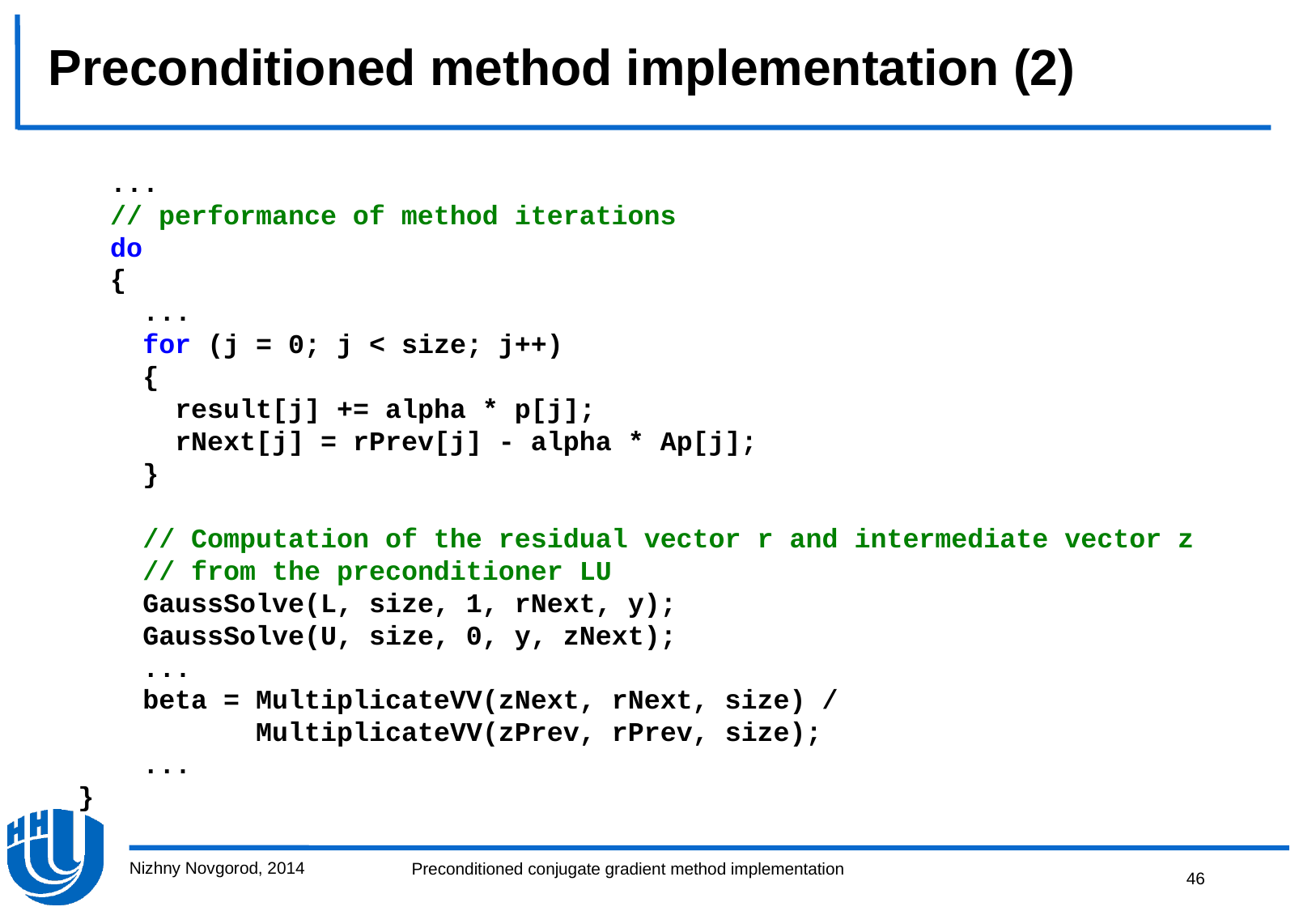

# Preconditioned method implementation (2)
  ...
  // performance of method iterations
  do
  {
    ...
    for (j = 0; j < size; j++)
    {
      result[j] += alpha * p[j];
      rNext[j] = rPrev[j] - alpha * Ap[j];
    }

    // Computation of the residual vector r and intermediate vector z
    // from the preconditioner LU
    GaussSolve(L, size, 1, rNext, y);
    GaussSolve(U, size, 0, y, zNext);
    ...
    beta = MultiplicateVV(zNext, rNext, size) /
           MultiplicateVV(zPrev, rPrev, size);
    ...
}
Nizhny Novgorod, 2014
46
Preconditioned conjugate gradient method implementation